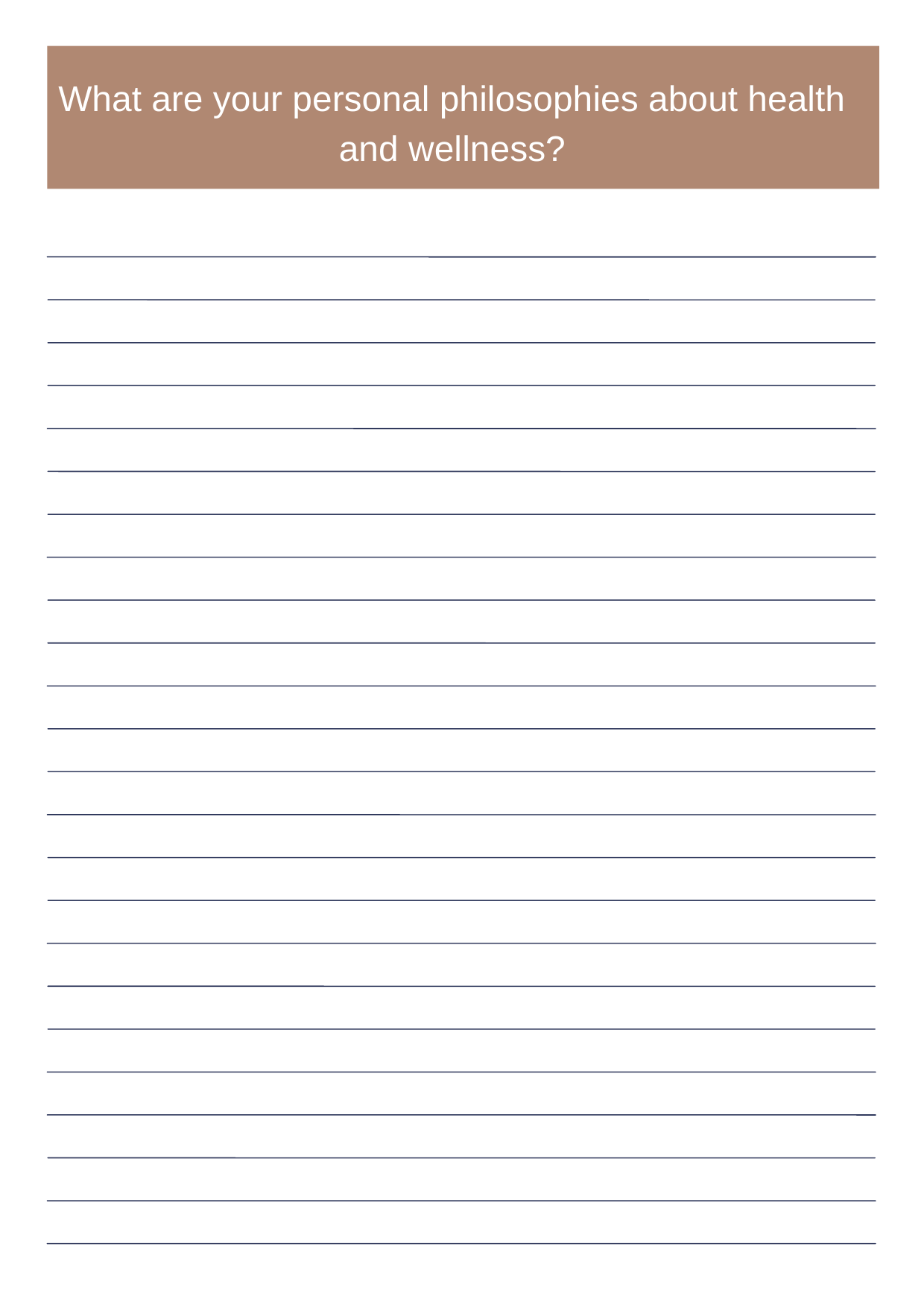

What are your personal philosophies about health and wellness?